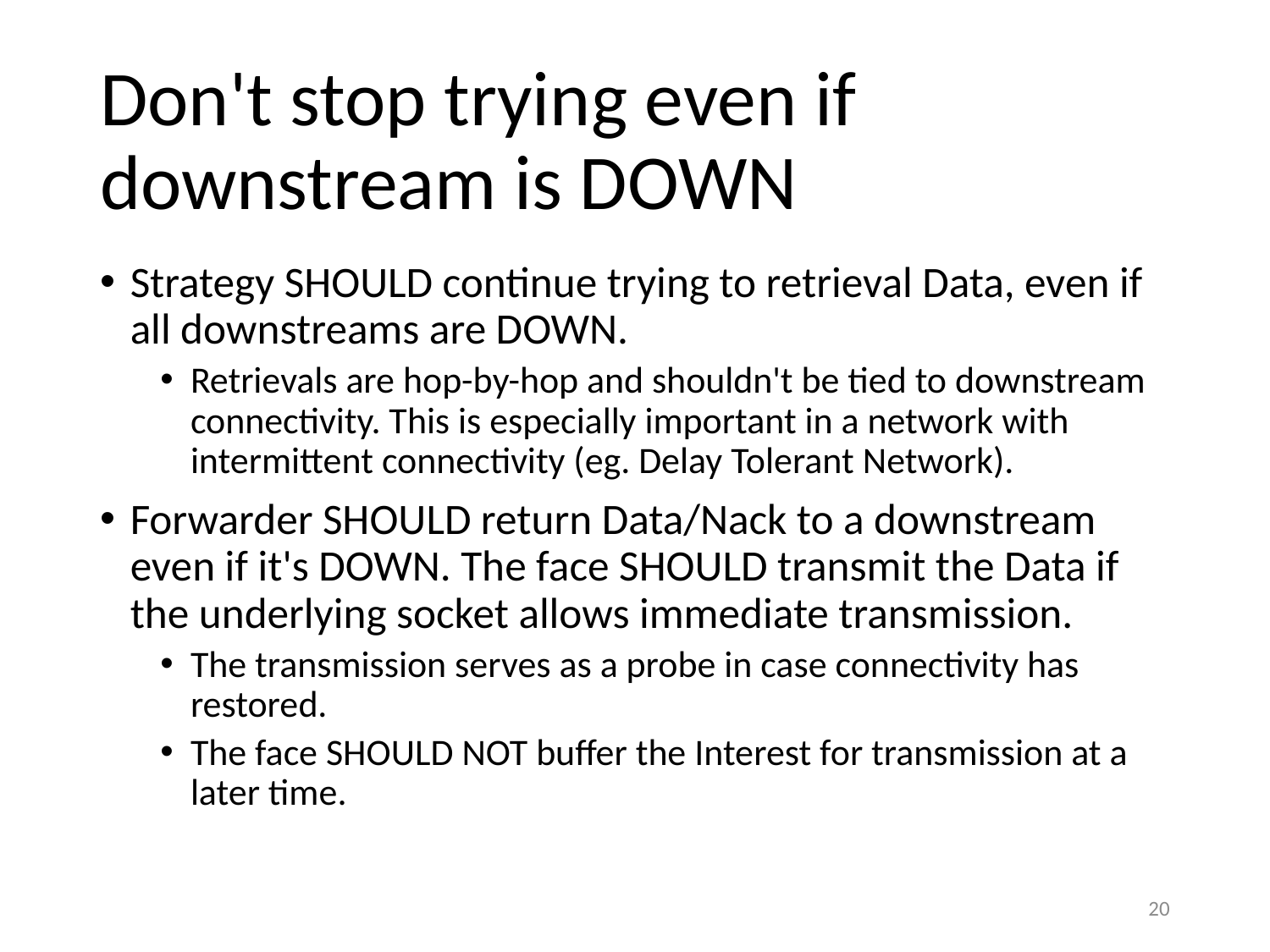

# Don't stop trying even if downstream is DOWN
Strategy SHOULD continue trying to retrieval Data, even if all downstreams are DOWN.
Retrievals are hop-by-hop and shouldn't be tied to downstream connectivity. This is especially important in a network with intermittent connectivity (eg. Delay Tolerant Network).
Forwarder SHOULD return Data/Nack to a downstream even if it's DOWN. The face SHOULD transmit the Data if the underlying socket allows immediate transmission.
The transmission serves as a probe in case connectivity has restored.
The face SHOULD NOT buffer the Interest for transmission at a later time.
20